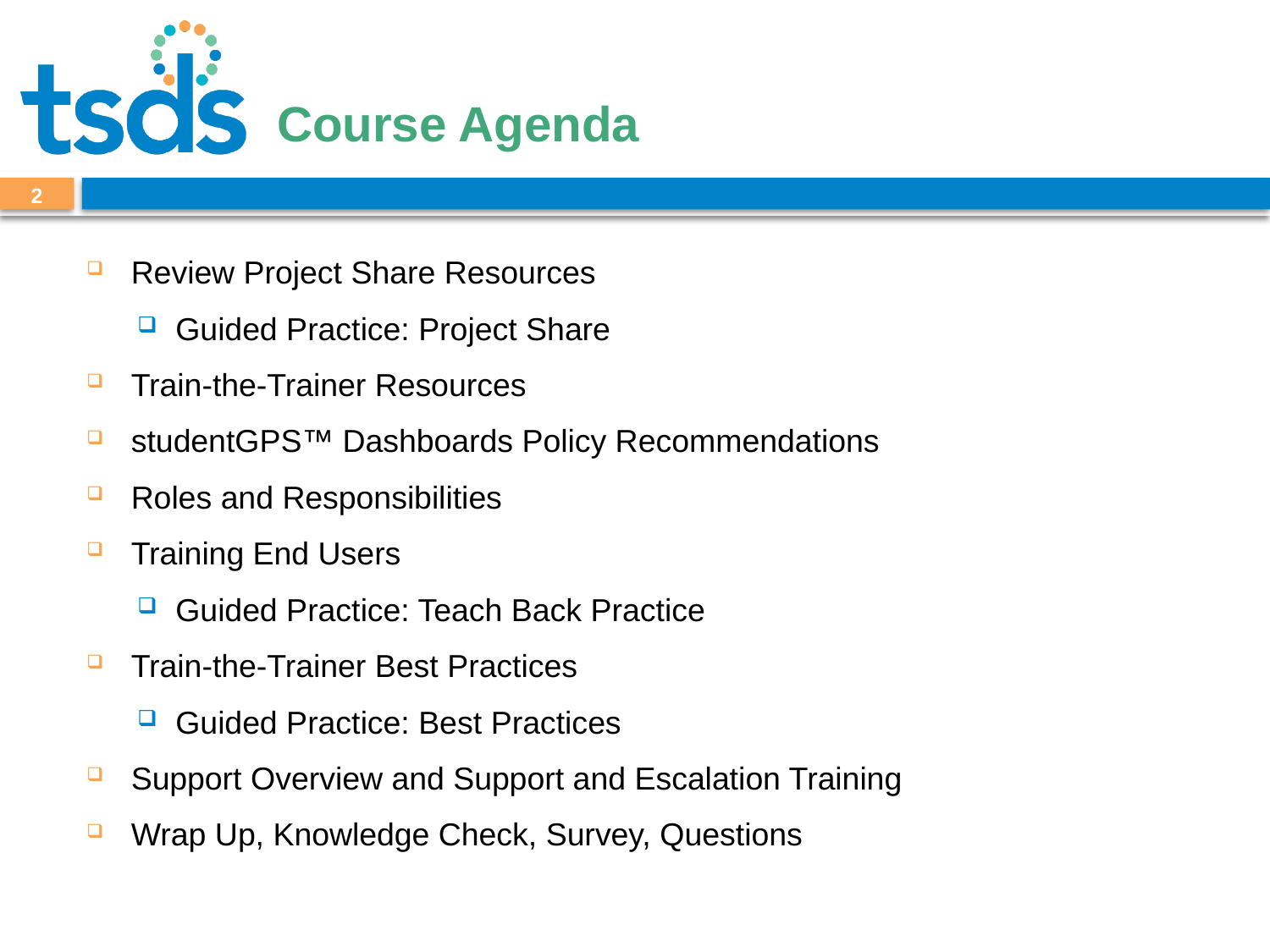

# Course Agenda
2
Review Project Share Resources
Guided Practice: Project Share
Train-the-Trainer Resources
studentGPS™ Dashboards Policy Recommendations
Roles and Responsibilities
Training End Users
Guided Practice: Teach Back Practice
Train-the-Trainer Best Practices
Guided Practice: Best Practices
Support Overview and Support and Escalation Training
Wrap Up, Knowledge Check, Survey, Questions